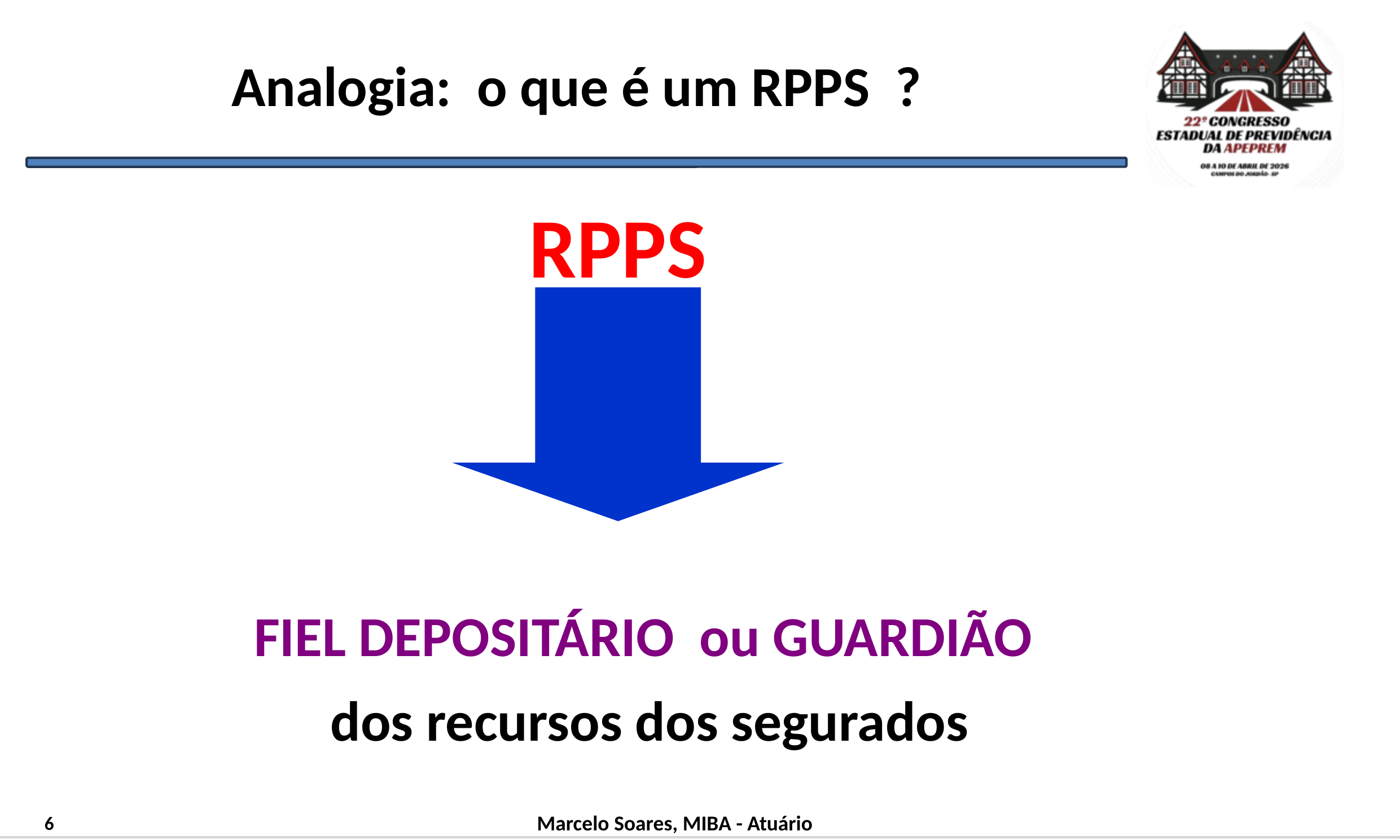

# Analogia:  o que é um RPPS  ?
RPPS

FIEL DEPOSITÁRIO  ou GUARDIÃO
dos recursos dos segurados
6
Marcelo Soares, MIBA - Atuário